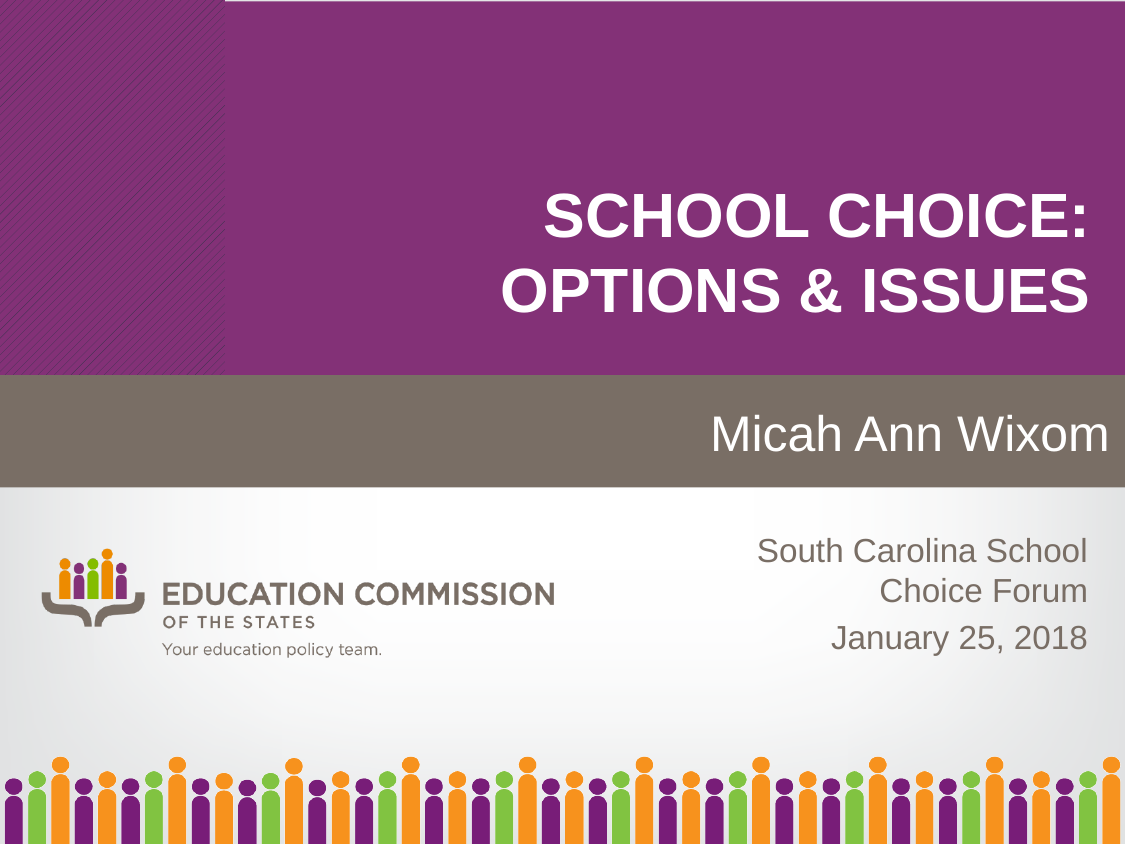

# School Choice: Options & Issues
Micah Ann Wixom
South Carolina School Choice Forum
January 25, 2018